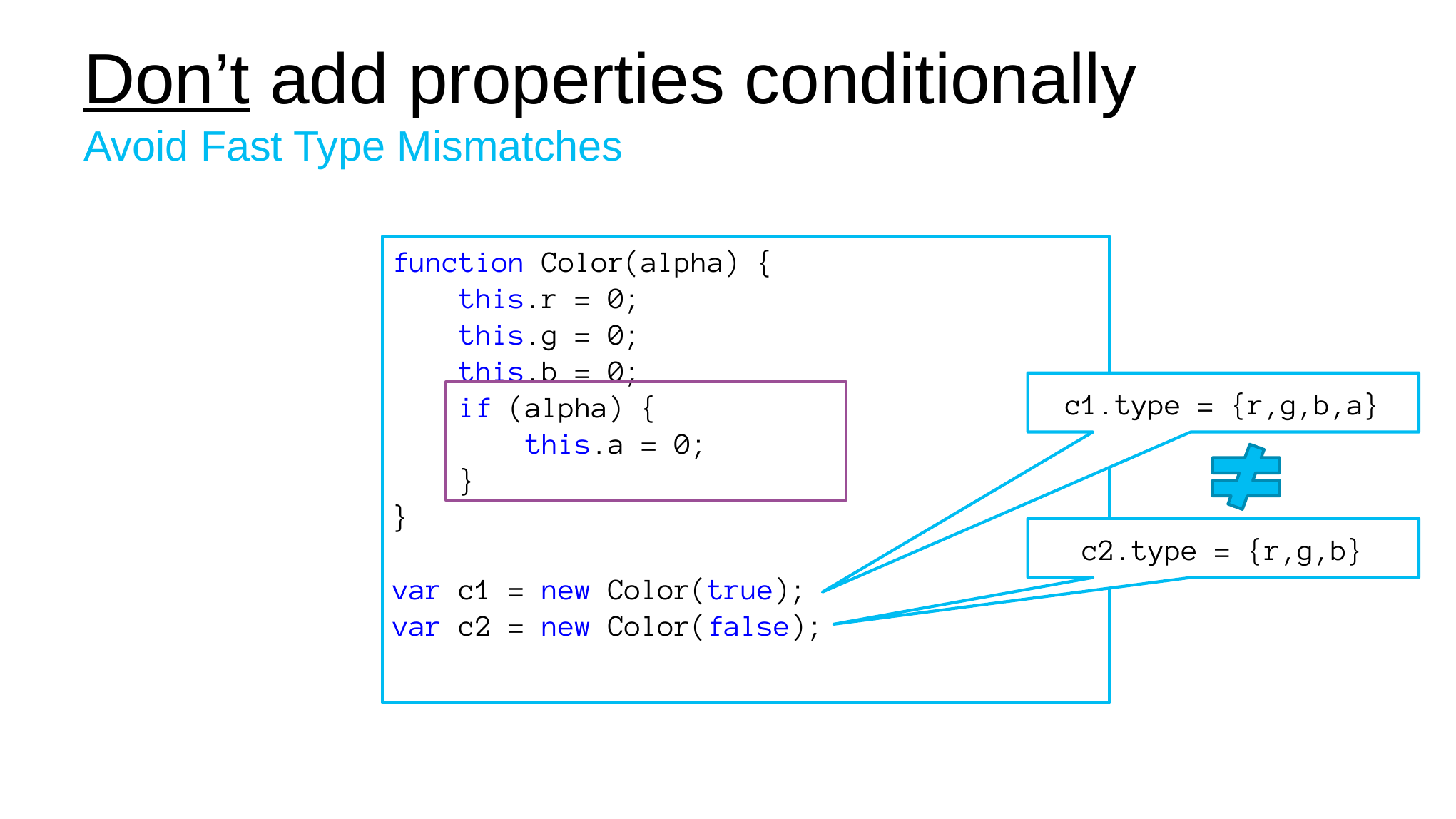

# Don’t add properties conditionally Avoid Fast Type Mismatches
function Color(alpha) {
    this.r = 0;
    this.g = 0;
    this.b = 0;
    if (alpha) {
        this.a = 0;
    }
}

var c1 = new Color(true);
var c2 = new Color(false);

c1.type = {r,g,b,a}

c2.type = {r,g,b}